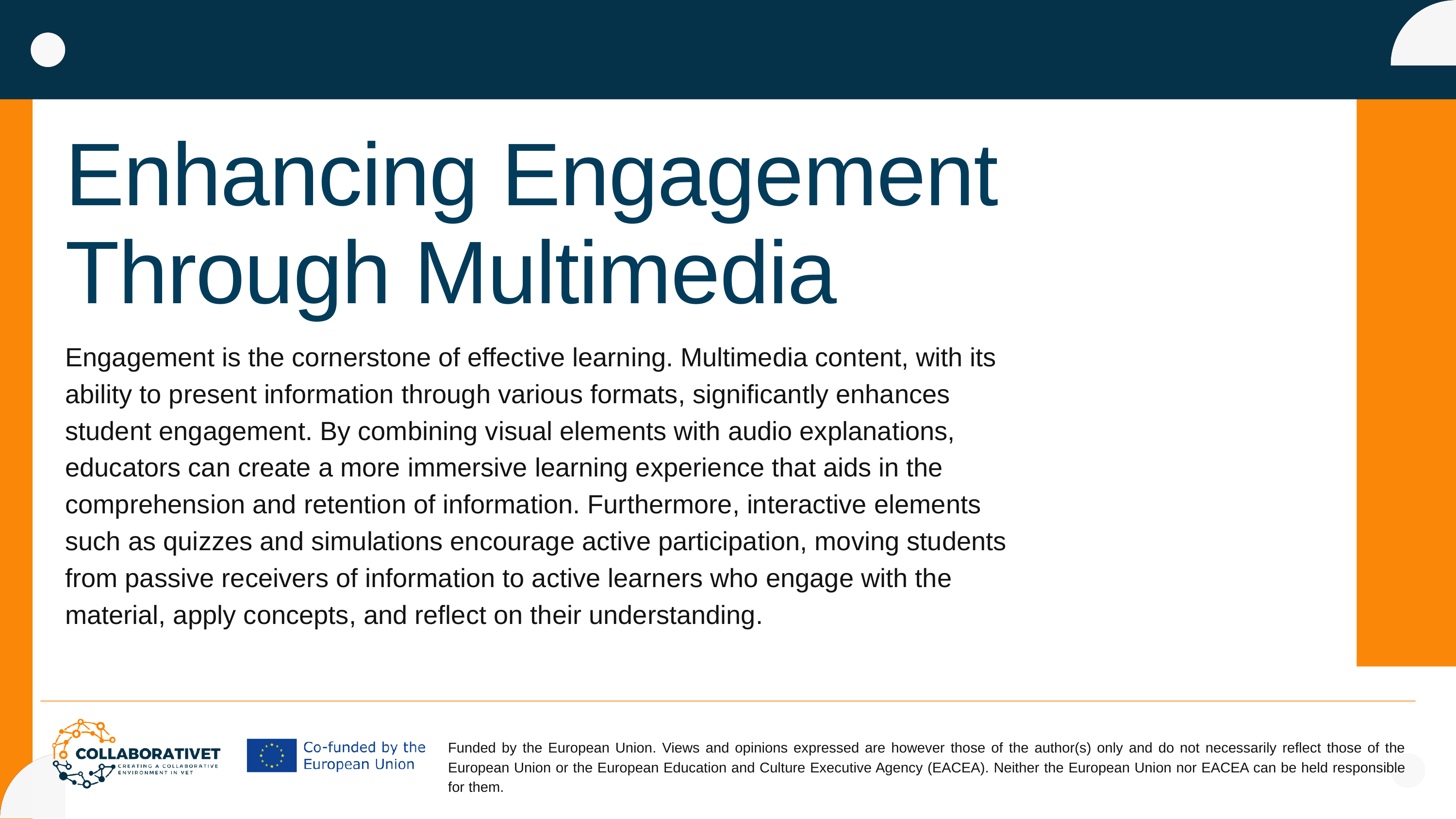

Enhancing Engagement Through Multimedia
Engagement is the cornerstone of effective learning. Multimedia content, with its ability to present information through various formats, significantly enhances student engagement. By combining visual elements with audio explanations, educators can create a more immersive learning experience that aids in the comprehension and retention of information. Furthermore, interactive elements such as quizzes and simulations encourage active participation, moving students from passive receivers of information to active learners who engage with the material, apply concepts, and reflect on their understanding.

Funded by the European Union. Views and opinions expressed are however those of the author(s) only and do not necessarily reflect those of the European Union or the European Education and Culture Executive Agency (EACEA). Neither the European Union nor EACEA can be held responsible for them.